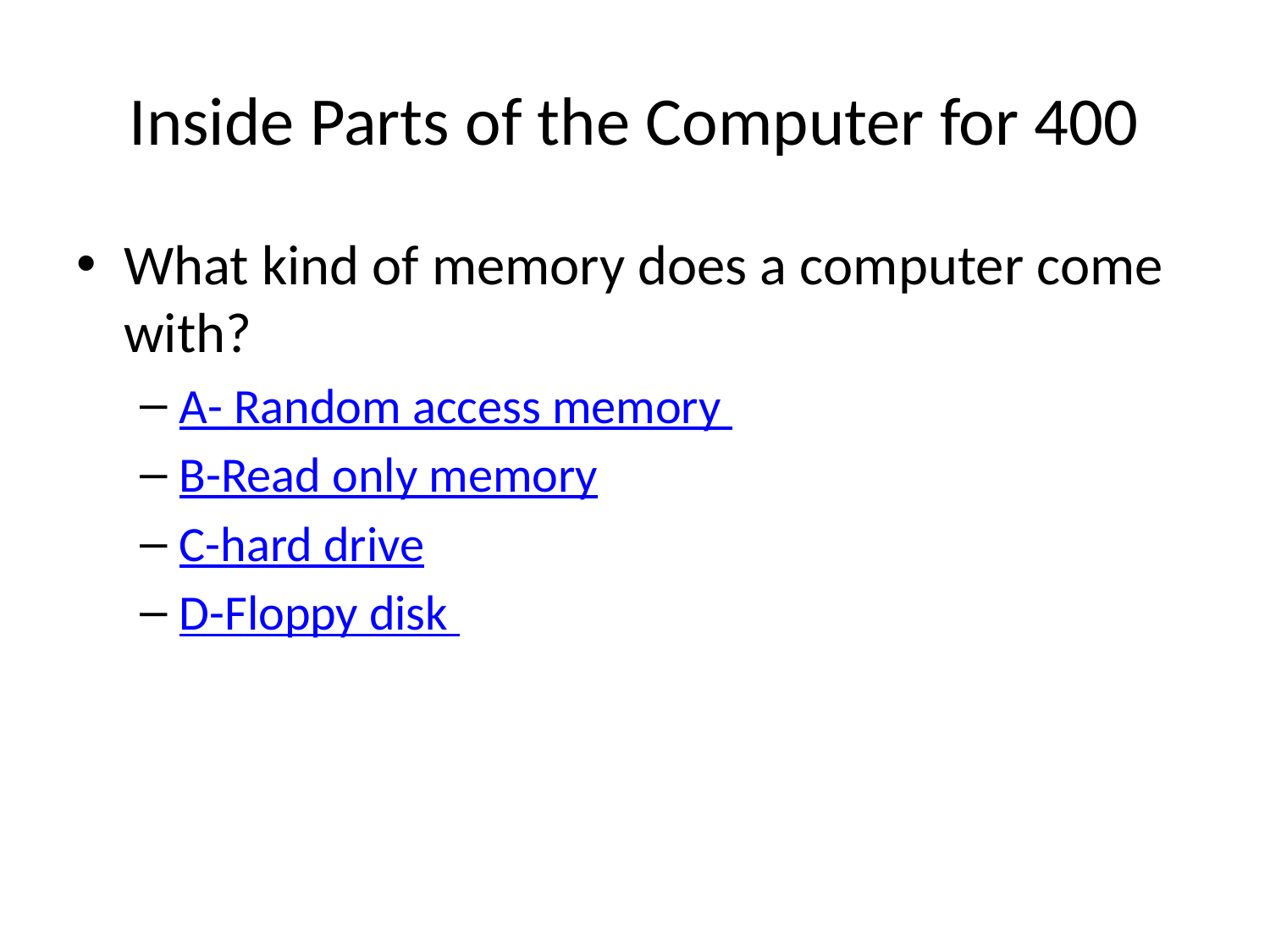

# Inside Parts of the Computer for 400
What kind of memory does a computer come with?
A- Random access memory
B-Read only memory
C-hard drive
D-Floppy disk